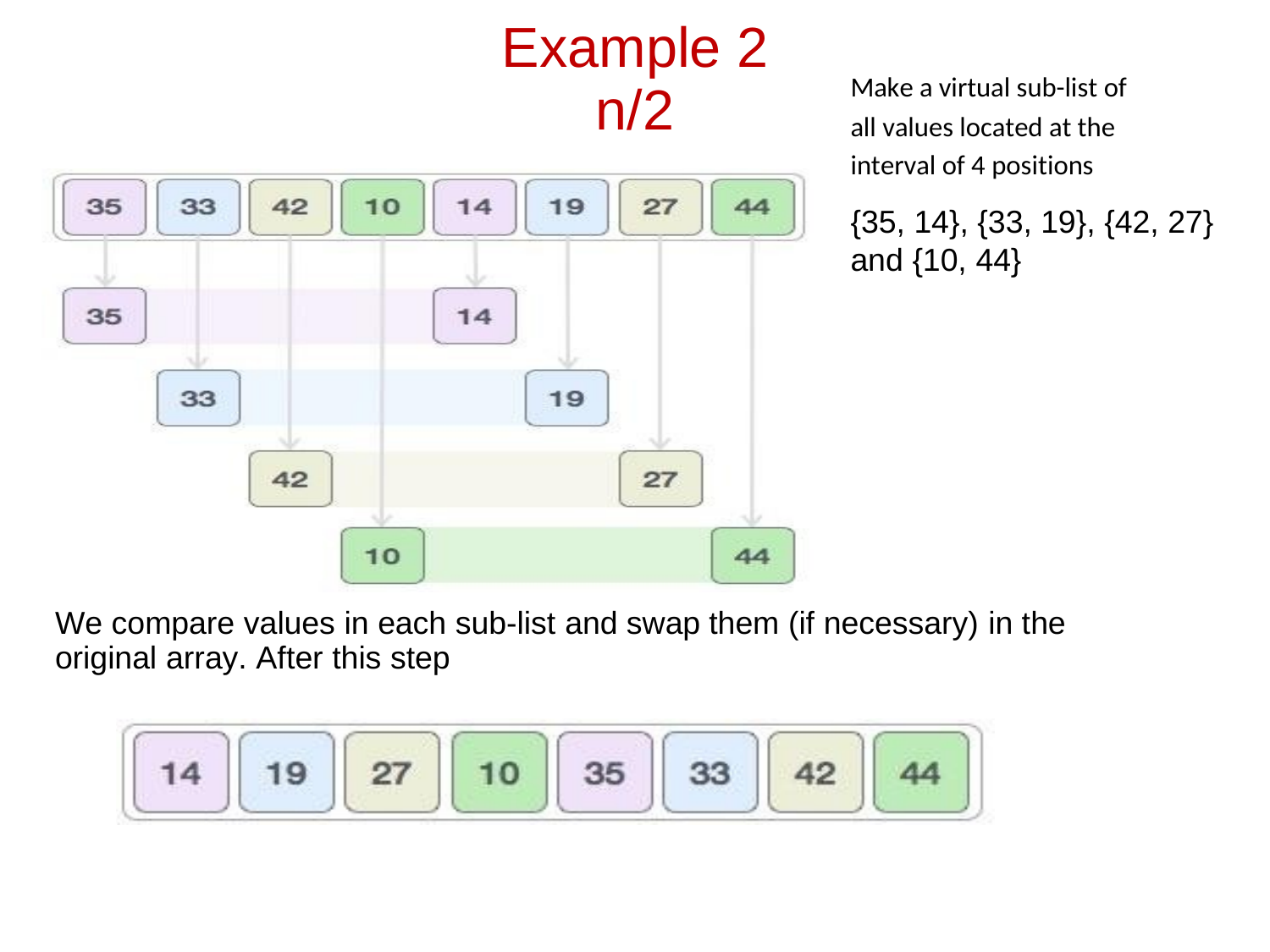

Example
n/2
2
Make a virtual sub-list of
all values located at the
interval of 4 positions

{35, 14}, {33,
19},
{42,
27}
and
{10,
44}
We compare values in each sub-list and swap
original array. After this step
them
(if necessary) in the